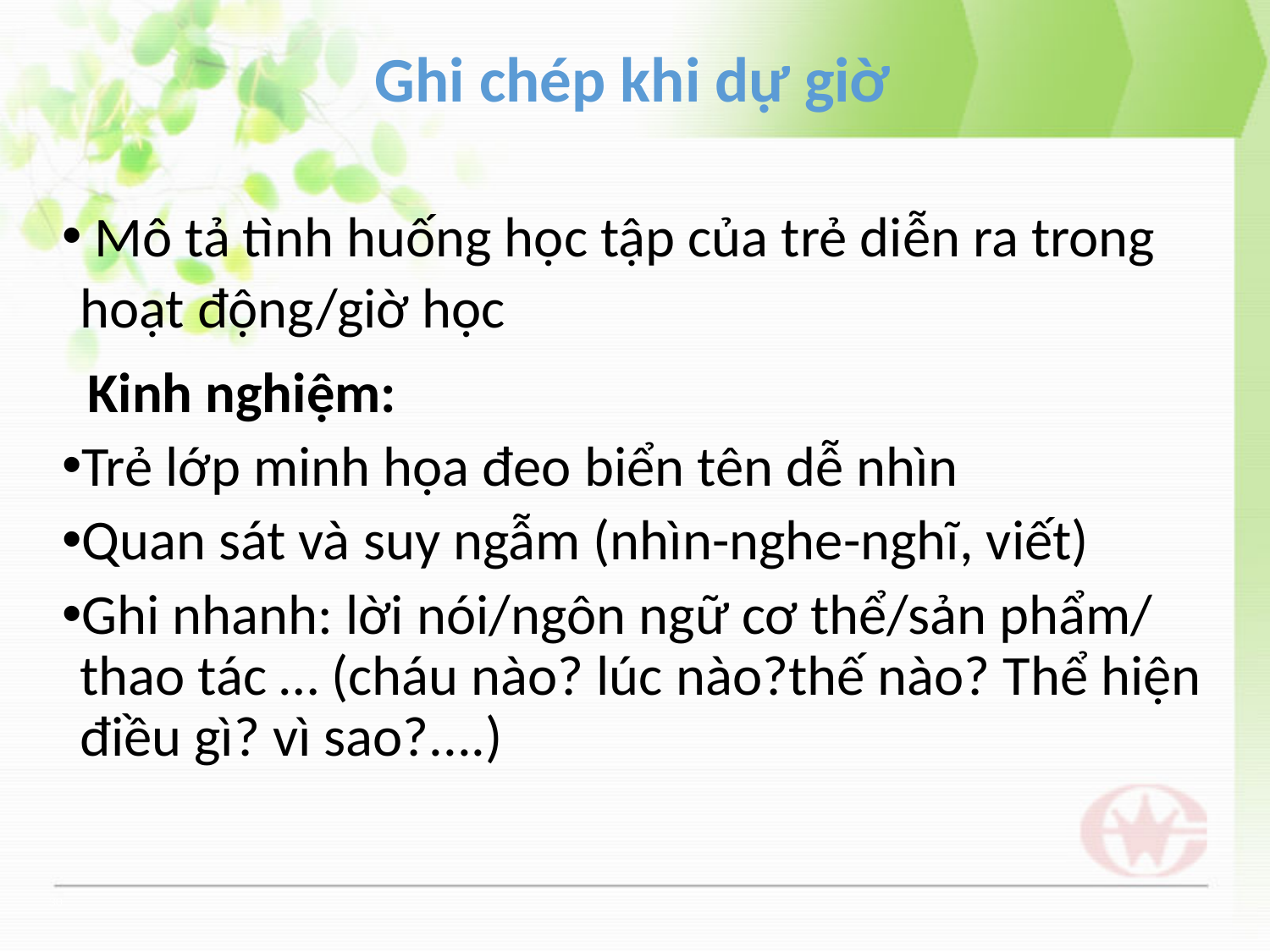

Ghi chép khi dự giờ
 Mô tả tình huống học tập của trẻ diễn ra trong hoạt động/giờ học
  Kinh nghiệm:
Trẻ lớp minh họa đeo biển tên dễ nhìn
Quan sát và suy ngẫm (nhìn-nghe-nghĩ, viết)
Ghi nhanh: lời nói/ngôn ngữ cơ thể/sản phẩm/ thao tác … (cháu nào? lúc nào?thế nào? Thể hiện điều gì? vì sao?....)

30